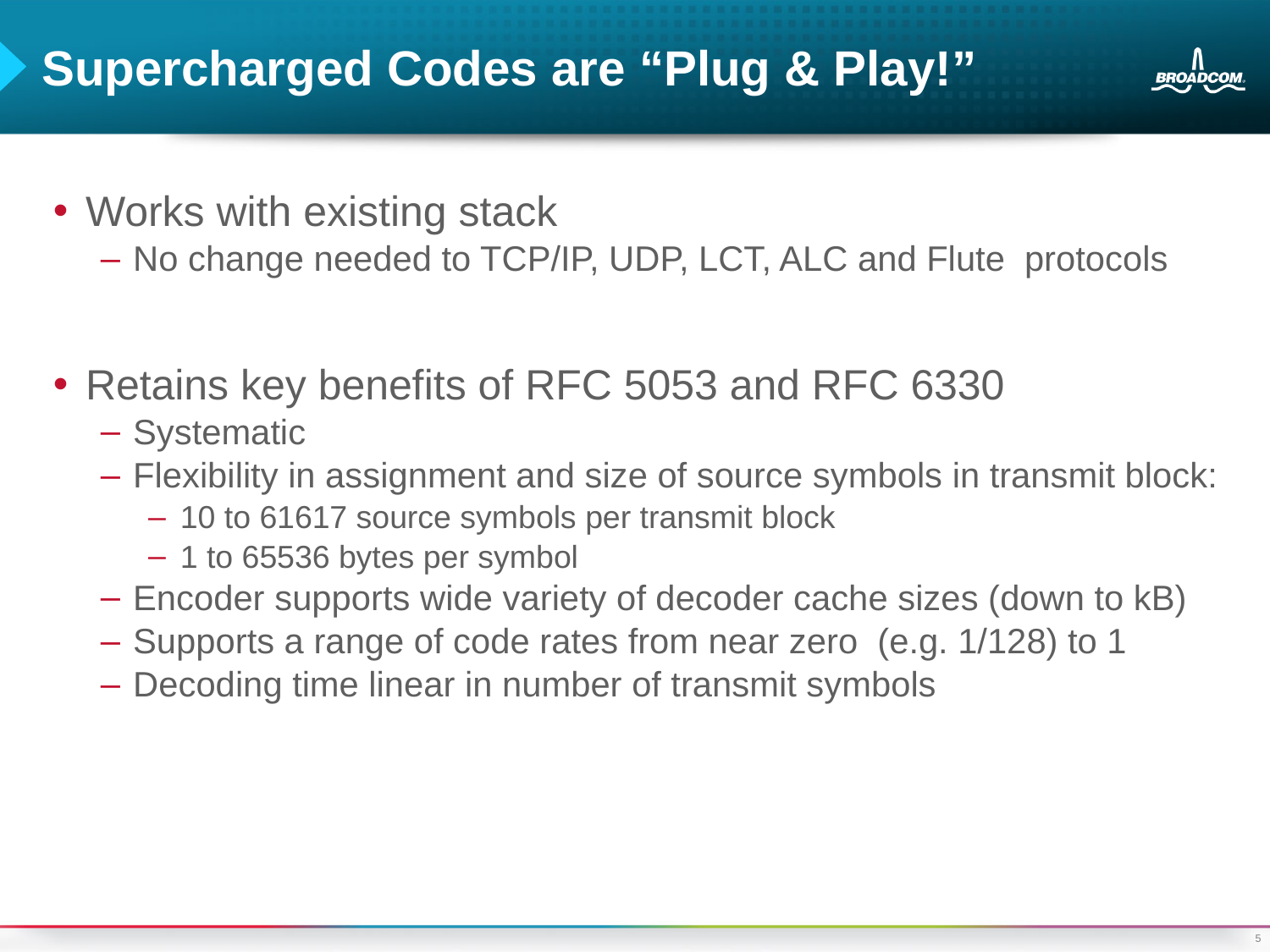

# Supercharged Codes are “Plug & Play!”
Works with existing stack
No change needed to TCP/IP, UDP, LCT, ALC and Flute  protocols

Retains key benefits of RFC 5053 and RFC 6330
Systematic
Flexibility in assignment and size of source symbols in transmit block:
10 to 61617 source symbols per transmit block
1 to 65536 bytes per symbol
Encoder supports wide variety of decoder cache sizes (down to kB)
Supports a range of code rates from near zero  (e.g. 1/128) to 1
Decoding time linear in number of transmit symbols